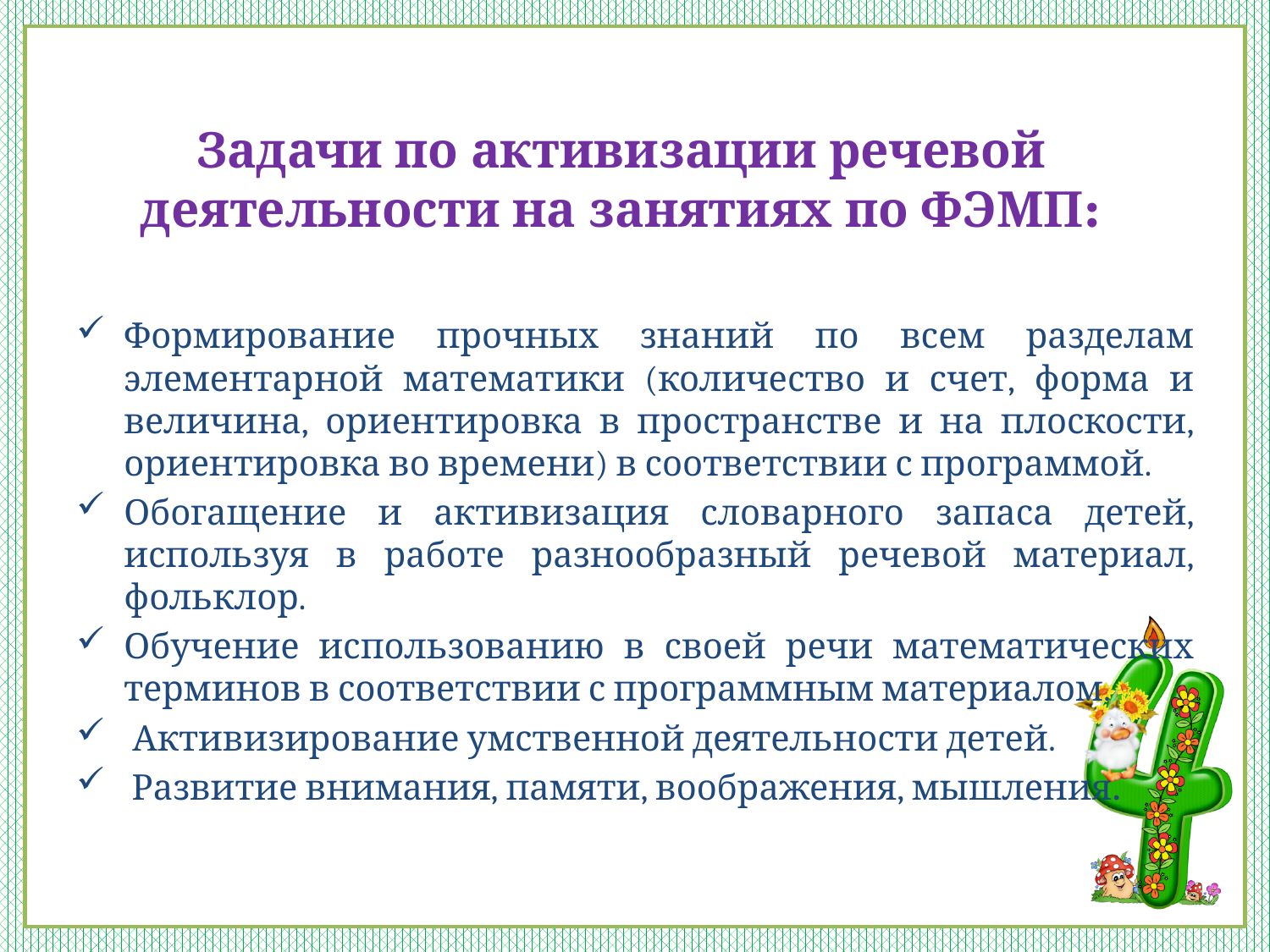

# Задачи по активизации речевой деятельности на занятиях по ФЭМП:

Формирование прочных знаний по всем разделам элементарной математики (количество и счет, форма и величина, ориентировка в пространстве и на плоскости, ориентировка во времени) в соответствии с программой.
Обогащение и активизация словарного запаса детей, используя в работе разнообразный речевой материал, фольклор.
Обучение использованию в своей речи математических терминов в соответствии с программным материалом.
 Активизирование умственной деятельности детей.
 Развитие внимания, памяти, воображения, мышления.